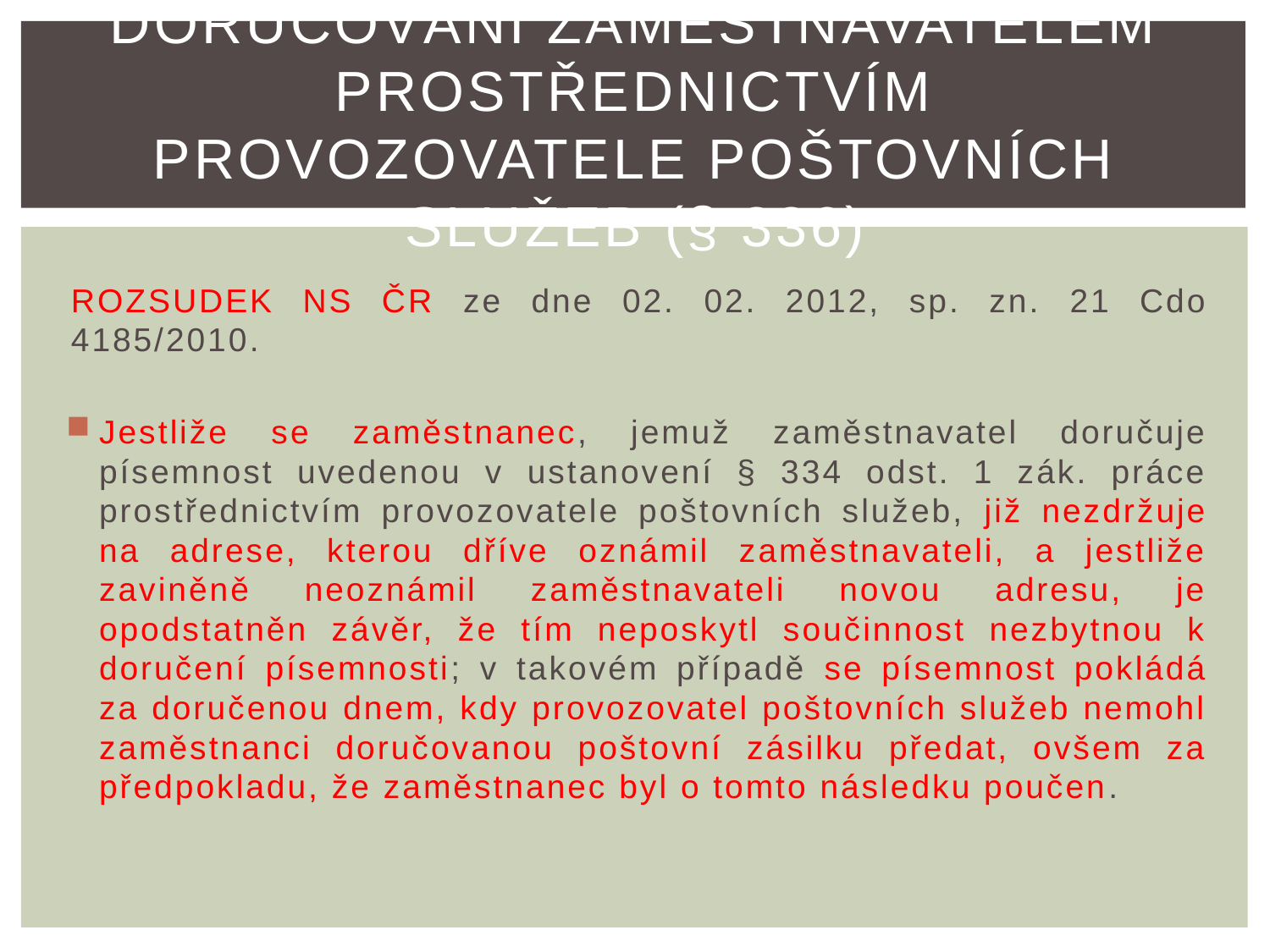

# Doručování zaměstnavatelem prostřednictvím provozovatele poštovních služeb (§ 336)

ROZSUDEK NS ČR ze dne 02. 02. 2012, sp. zn. 21 Cdo 4185/2010.

Jestliže se zaměstnanec, jemuž zaměstnavatel doručuje písemnost uvedenou v ustanovení § 334 odst. 1 zák. práce prostřednictvím provozovatele poštovních služeb, již nezdržuje na adrese, kterou dříve oznámil zaměstnavateli, a jestliže zaviněně neoznámil zaměstnavateli novou adresu, je opodstatněn závěr, že tím neposkytl součinnost nezbytnou k doručení písemnosti; v takovém případě se písemnost pokládá za doručenou dnem, kdy provozovatel poštovních služeb nemohl zaměstnanci doručovanou poštovní zásilku předat, ovšem za předpokladu, že zaměstnanec byl o tomto následku poučen.